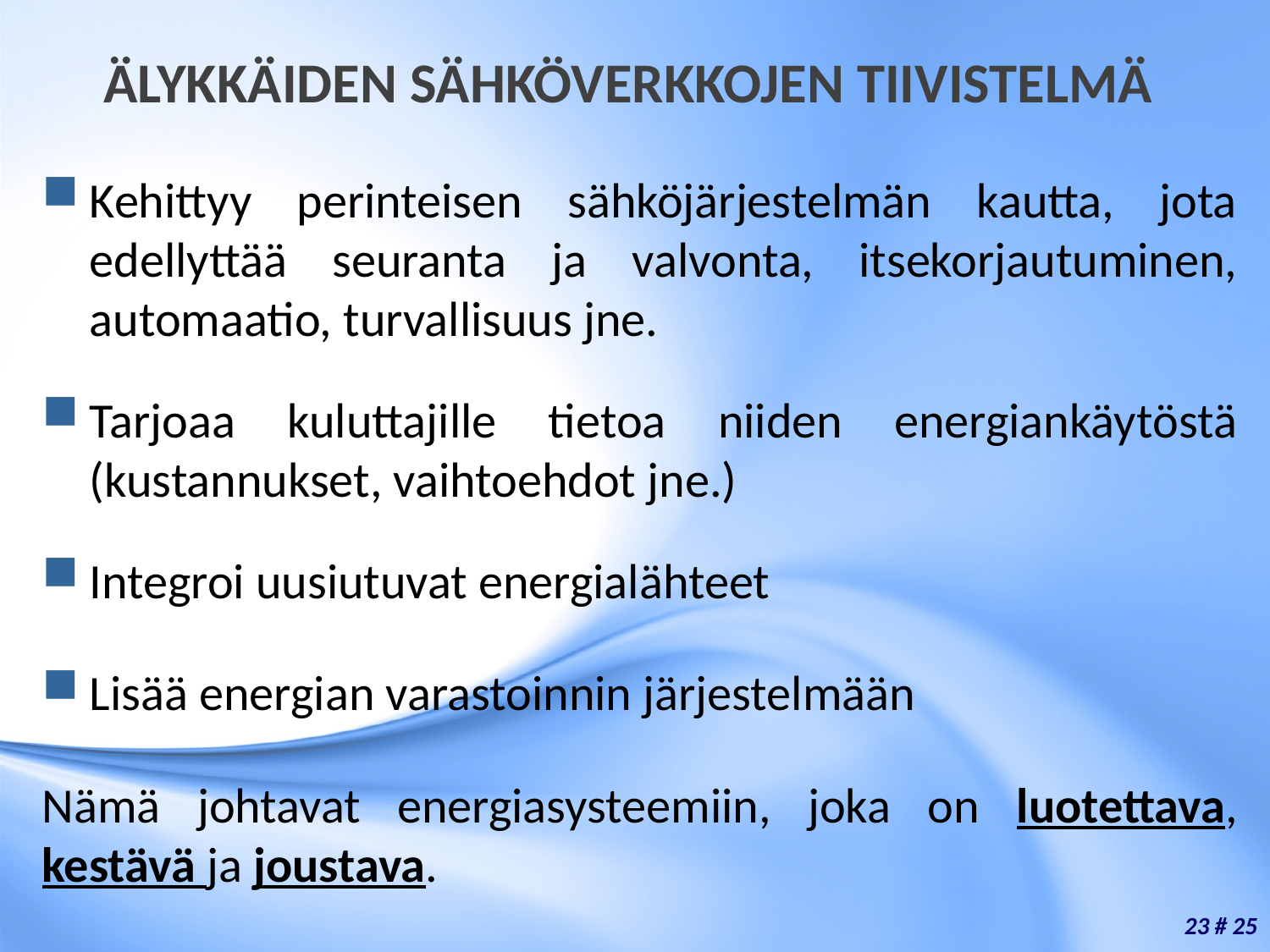

# ÄLYKKÄIDEN SÄHKÖVERKKOJEN TIIVISTELMÄ
Kehittyy perinteisen sähköjärjestelmän kautta, jota edellyttää seuranta ja valvonta, itsekorjautuminen, automaatio, turvallisuus jne.
Tarjoaa kuluttajille tietoa niiden energiankäytöstä (kustannukset, vaihtoehdot jne.)
Integroi uusiutuvat energialähteet
Lisää energian varastoinnin järjestelmään
Nämä johtavat energiasysteemiin, joka on luotettava, kestävä ja joustava.
23 # 25